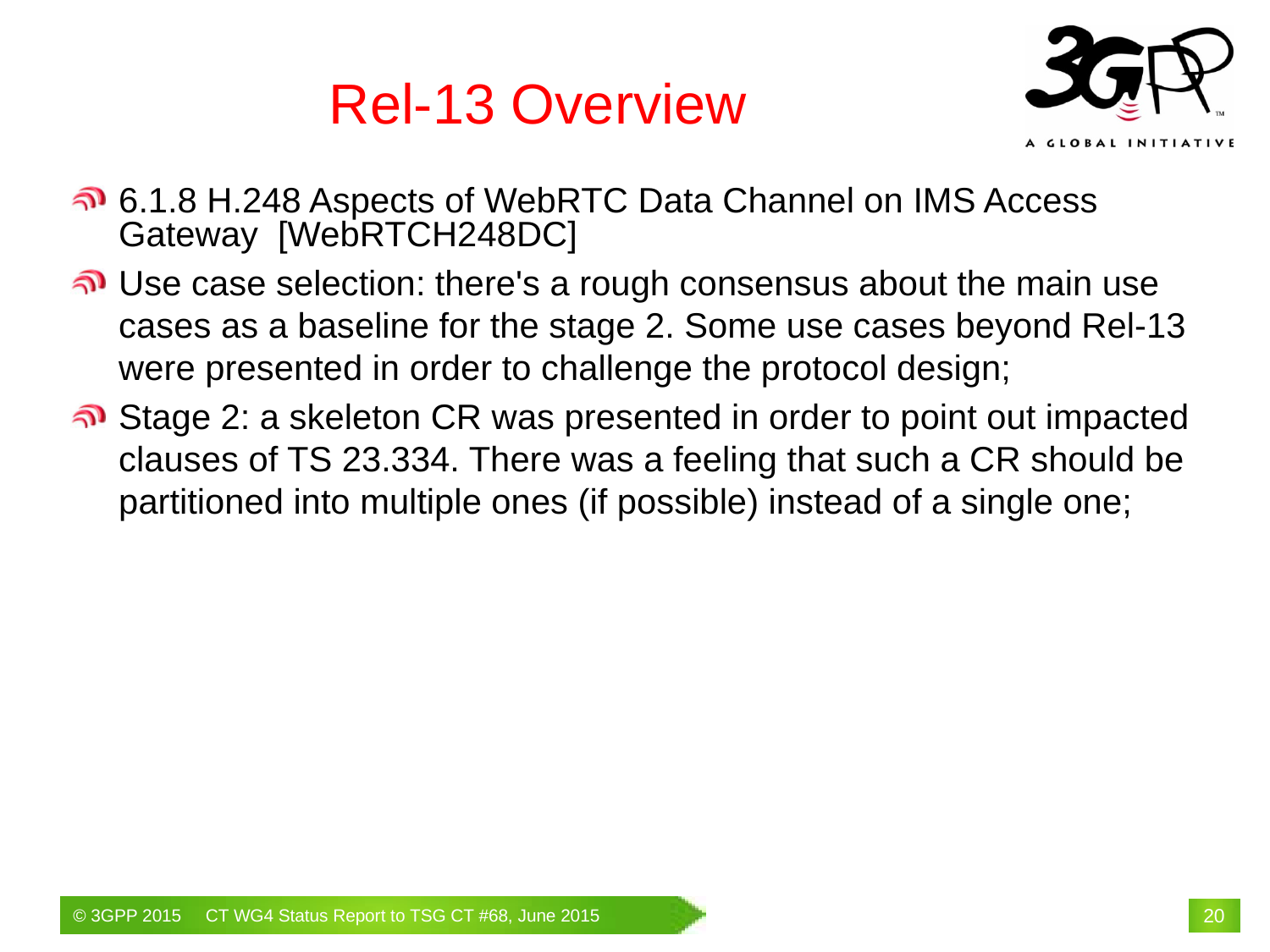

# Rel-13 Overview
6.1.8 H.248 Aspects of WebRTC Data Channel on IMS Access Gateway  [WebRTCH248DC]
Use case selection: there's a rough consensus about the main use cases as a baseline for the stage 2. Some use cases beyond Rel-13 were presented in order to challenge the protocol design;
Stage 2: a skeleton CR was presented in order to point out impacted clauses of TS 23.334. There was a feeling that such a CR should be partitioned into multiple ones (if possible) instead of a single one;